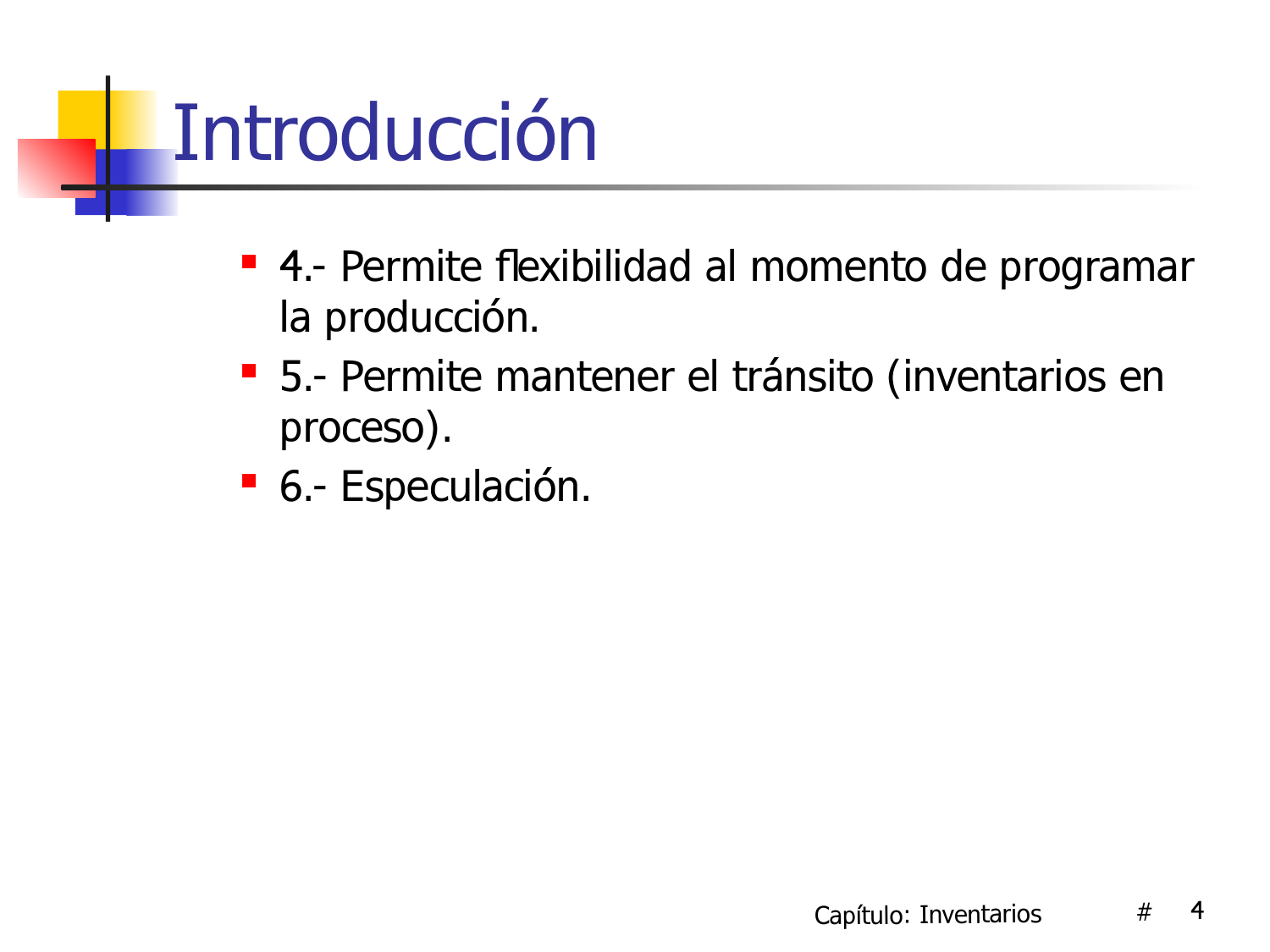

# Introducción
4.- Permite flexibilidad al momento de programar la producción.
5.- Permite mantener el tránsito (inventarios en proceso).
6.- Especulación.
4
Capítulo: Inventarios            #